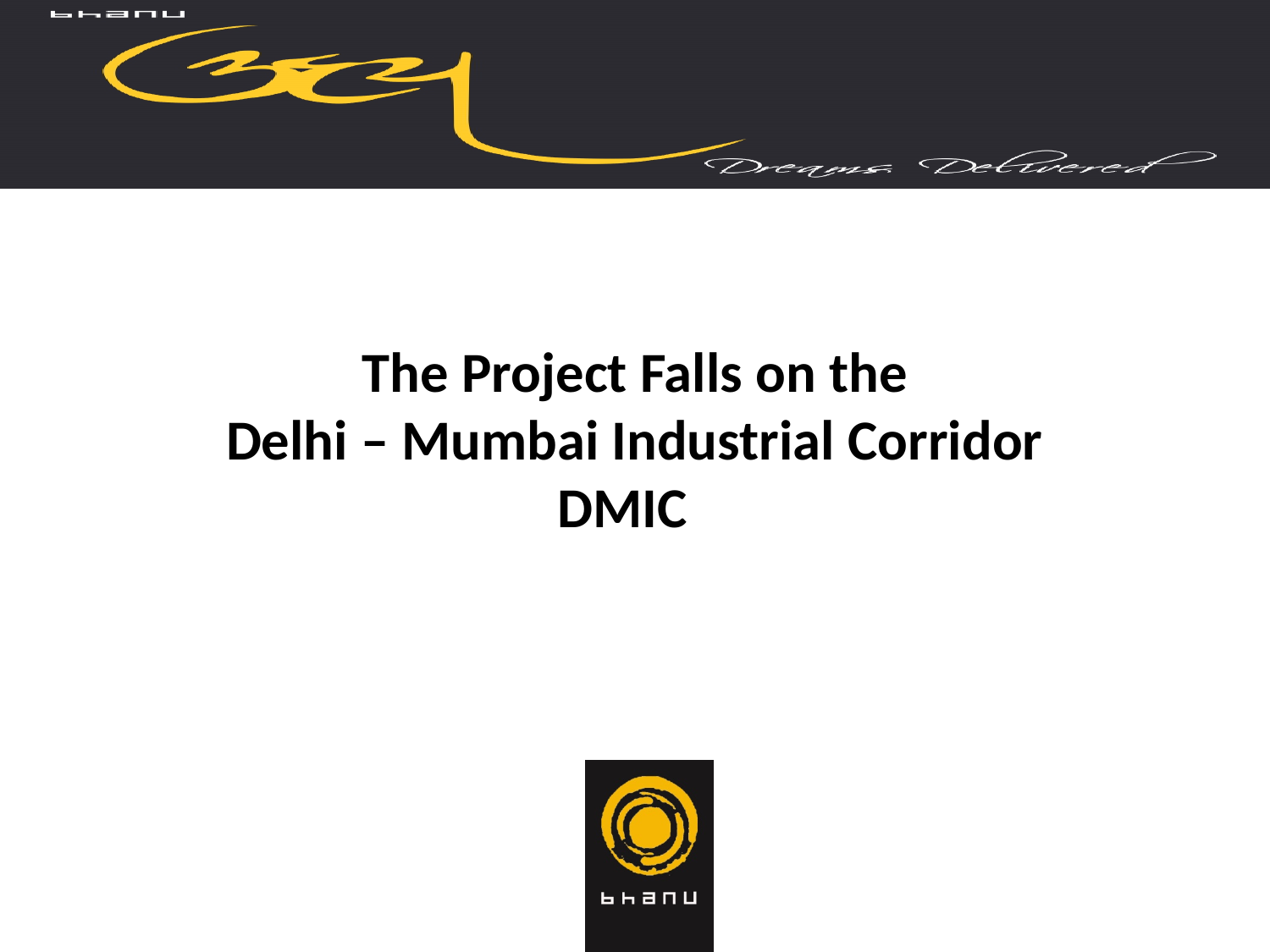

# The Project Falls on the Delhi – Mumbai Industrial Corridor DMIC